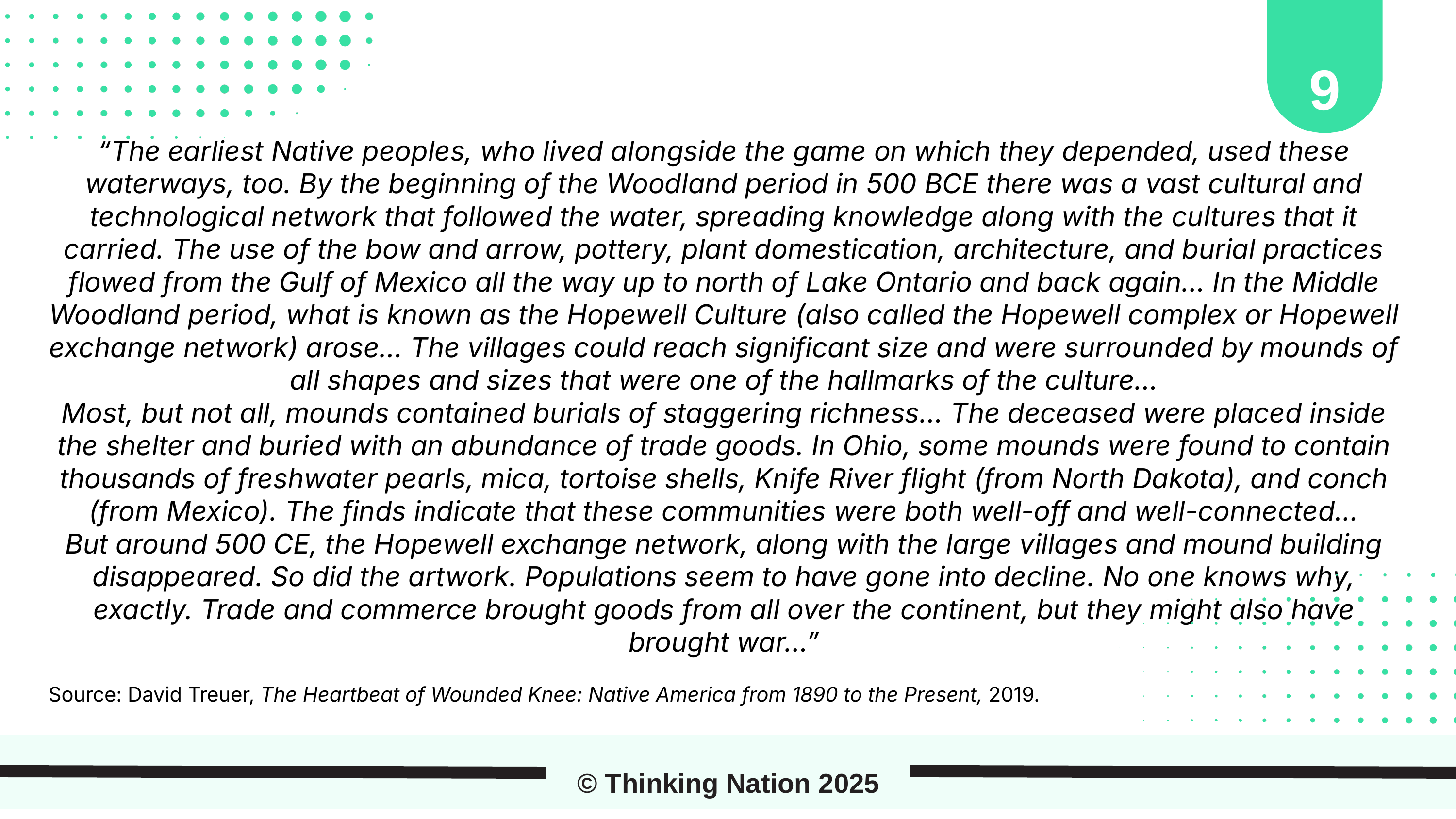

9
“The earliest Native peoples, who lived alongside the game on which they depended, used these waterways, too. By the beginning of the Woodland period in 500 BCE there was a vast cultural and technological network that followed the water, spreading knowledge along with the cultures that it carried. The use of the bow and arrow, pottery, plant domestication, architecture, and burial practices flowed from the Gulf of Mexico all the way up to north of Lake Ontario and back again… In the Middle Woodland period, what is known as the Hopewell Culture (also called the Hopewell complex or Hopewell exchange network) arose… The villages could reach significant size and were surrounded by mounds of all shapes and sizes that were one of the hallmarks of the culture…
Most, but not all, mounds contained burials of staggering richness… The deceased were placed inside the shelter and buried with an abundance of trade goods. In Ohio, some mounds were found to contain thousands of freshwater pearls, mica, tortoise shells, Knife River flight (from North Dakota), and conch (from Mexico). The finds indicate that these communities were both well-off and well-connected…
But around 500 CE, the Hopewell exchange network, along with the large villages and mound building disappeared. So did the artwork. Populations seem to have gone into decline. No one knows why, exactly. Trade and commerce brought goods from all over the continent, but they might also have brought war…”

Source: David Treuer, The Heartbeat of Wounded Knee: Native America from 1890 to the Present, 2019.

© Thinking Nation 2025